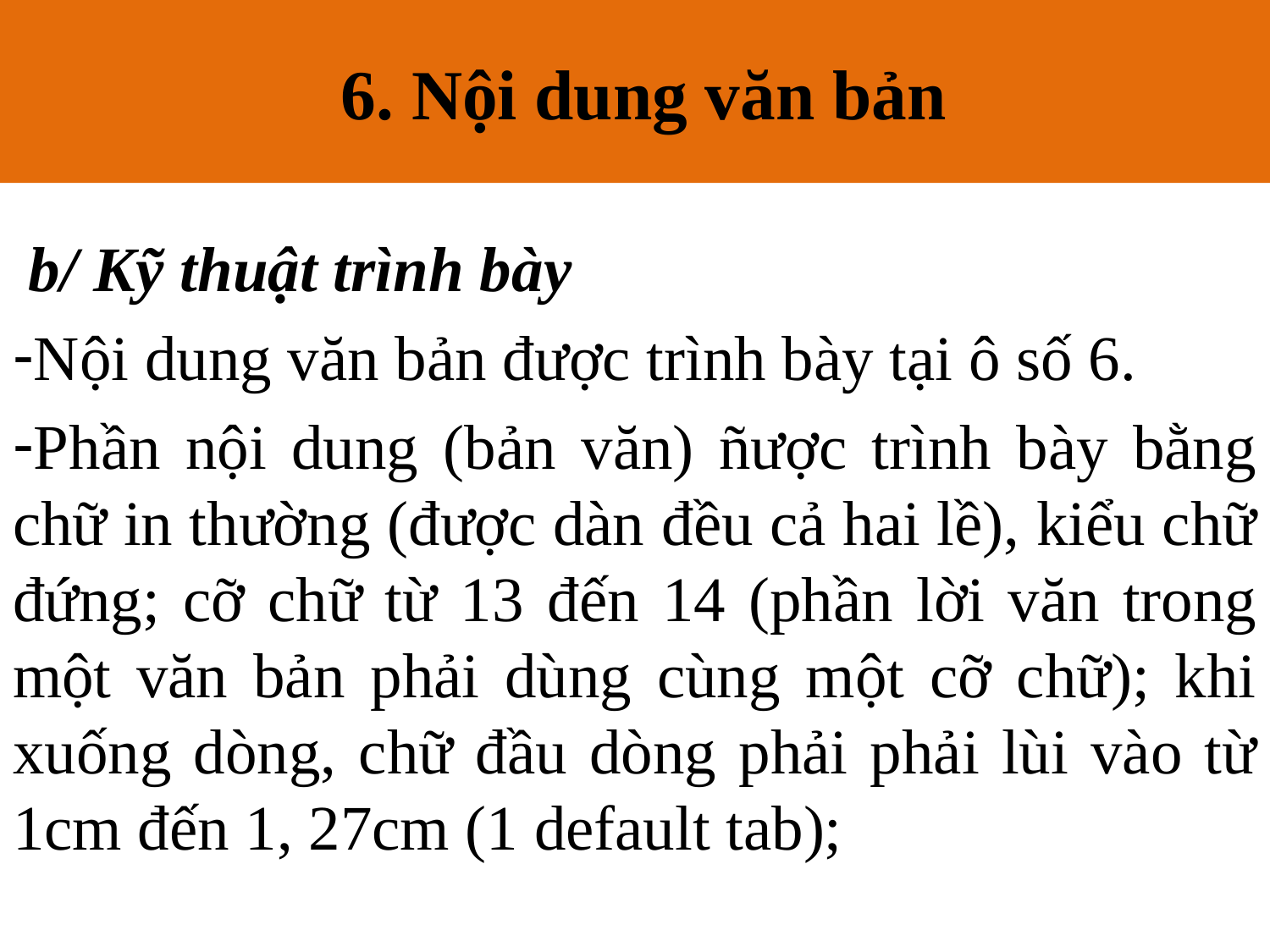

6. Nội dung văn bản
# 6. Nội dung văn bản
 b/ Kỹ thuật trình bày
Nội dung văn bản được trình bày tại ô số 6.
Phần nội dung (bản văn) ñược trình bày bằng chữ in thường (được dàn đều cả hai lề), kiểu chữ đứng; cỡ chữ từ 13 đến 14 (phần lời văn trong một văn bản phải dùng cùng một cỡ chữ); khi xuống dòng, chữ đầu dòng phải phải lùi vào từ 1cm đến 1, 27cm (1 default tab);